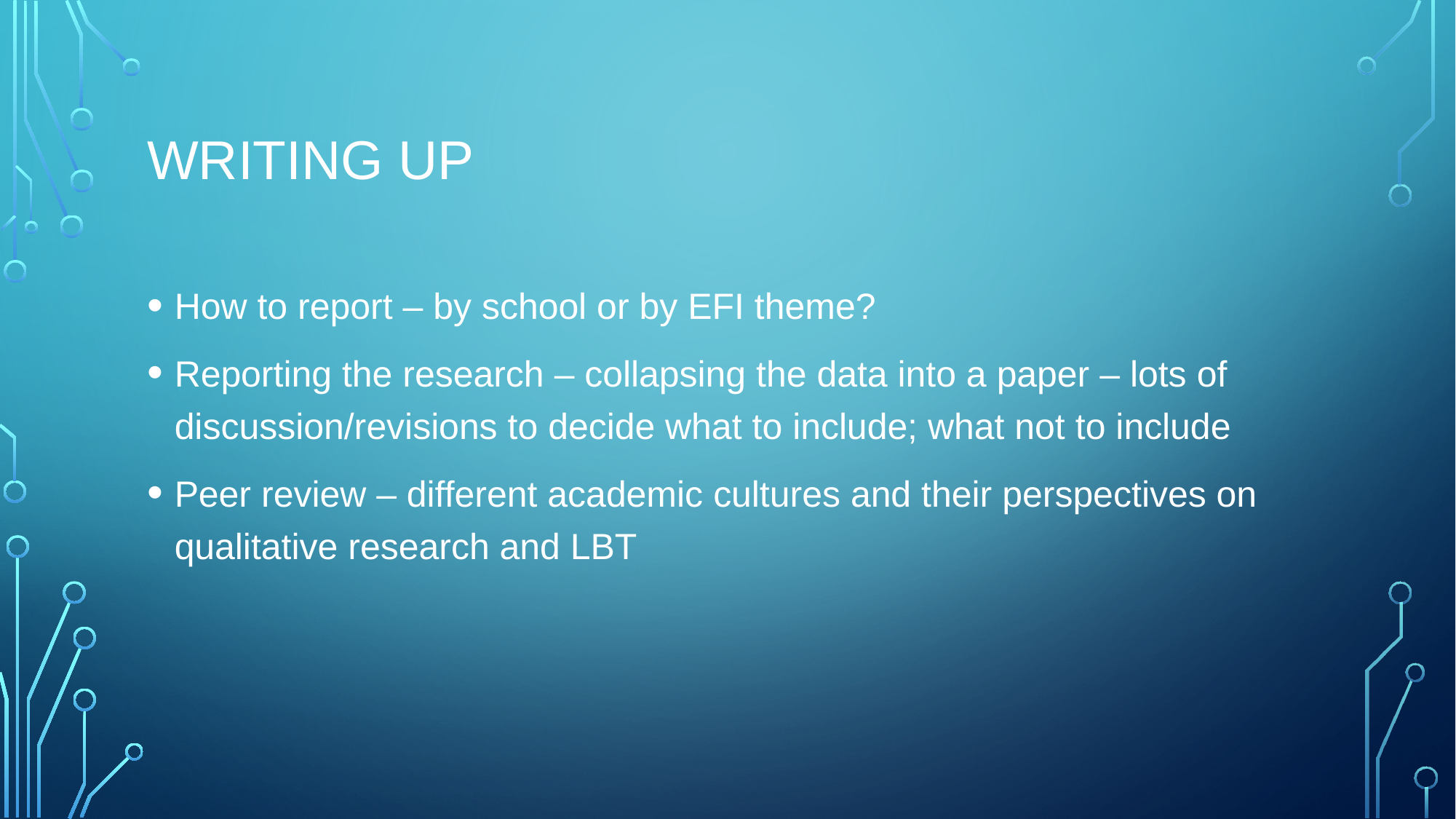

# Writing up
How to report – by school or by EFI theme?
Reporting the research – collapsing the data into a paper – lots of discussion/revisions to decide what to include; what not to include
Peer review – different academic cultures and their perspectives on qualitative research and LBT